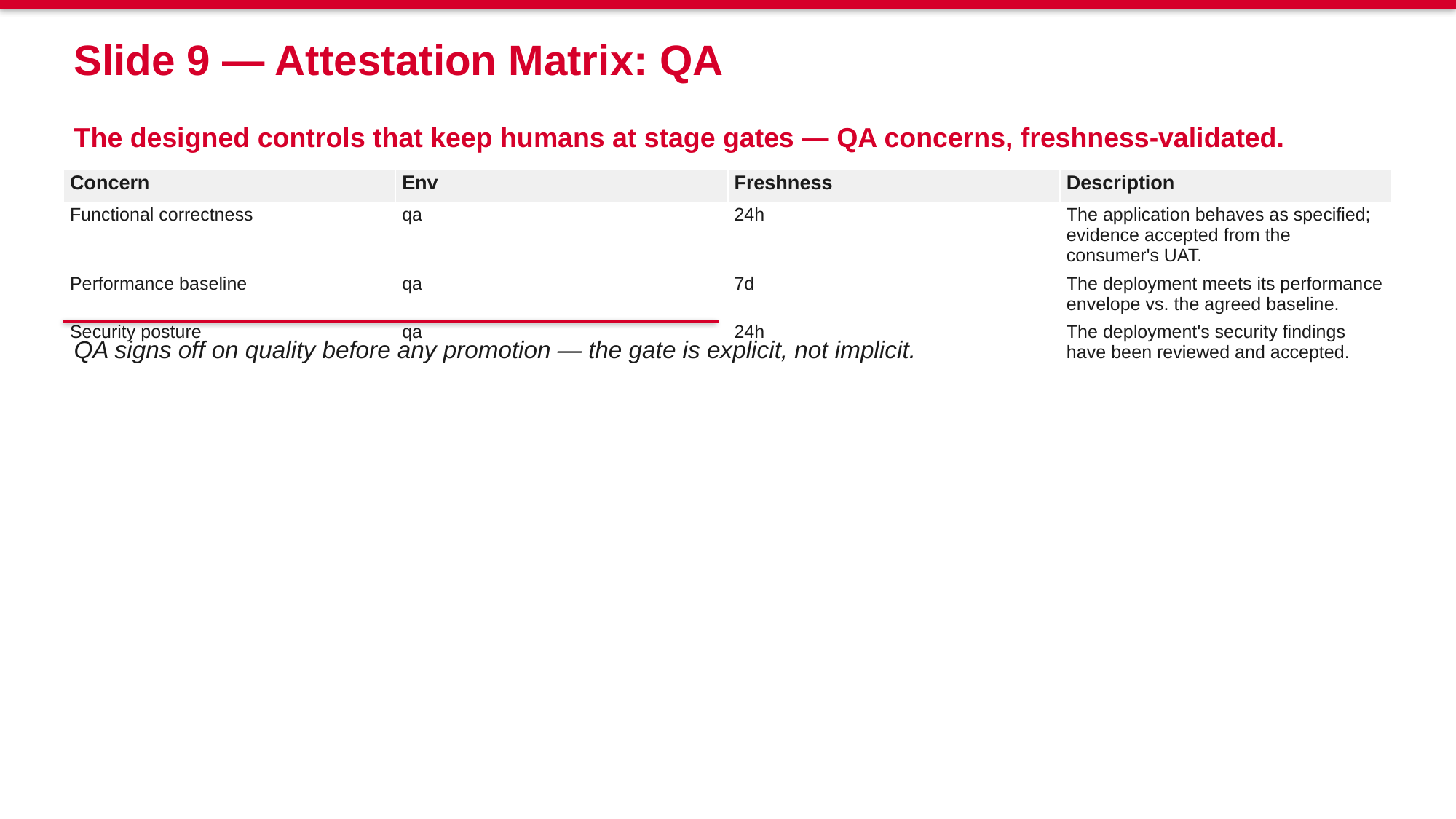

Slide 9 — Attestation Matrix: QA
The designed controls that keep humans at stage gates — QA concerns, freshness-validated.
| Concern | Env | Freshness | Description |
| --- | --- | --- | --- |
| Functional correctness | qa | 24h | The application behaves as specified; evidence accepted from the consumer's UAT. |
| Performance baseline | qa | 7d | The deployment meets its performance envelope vs. the agreed baseline. |
| Security posture | qa | 24h | The deployment's security findings have been reviewed and accepted. |

QA signs off on quality before any promotion — the gate is explicit, not implicit.